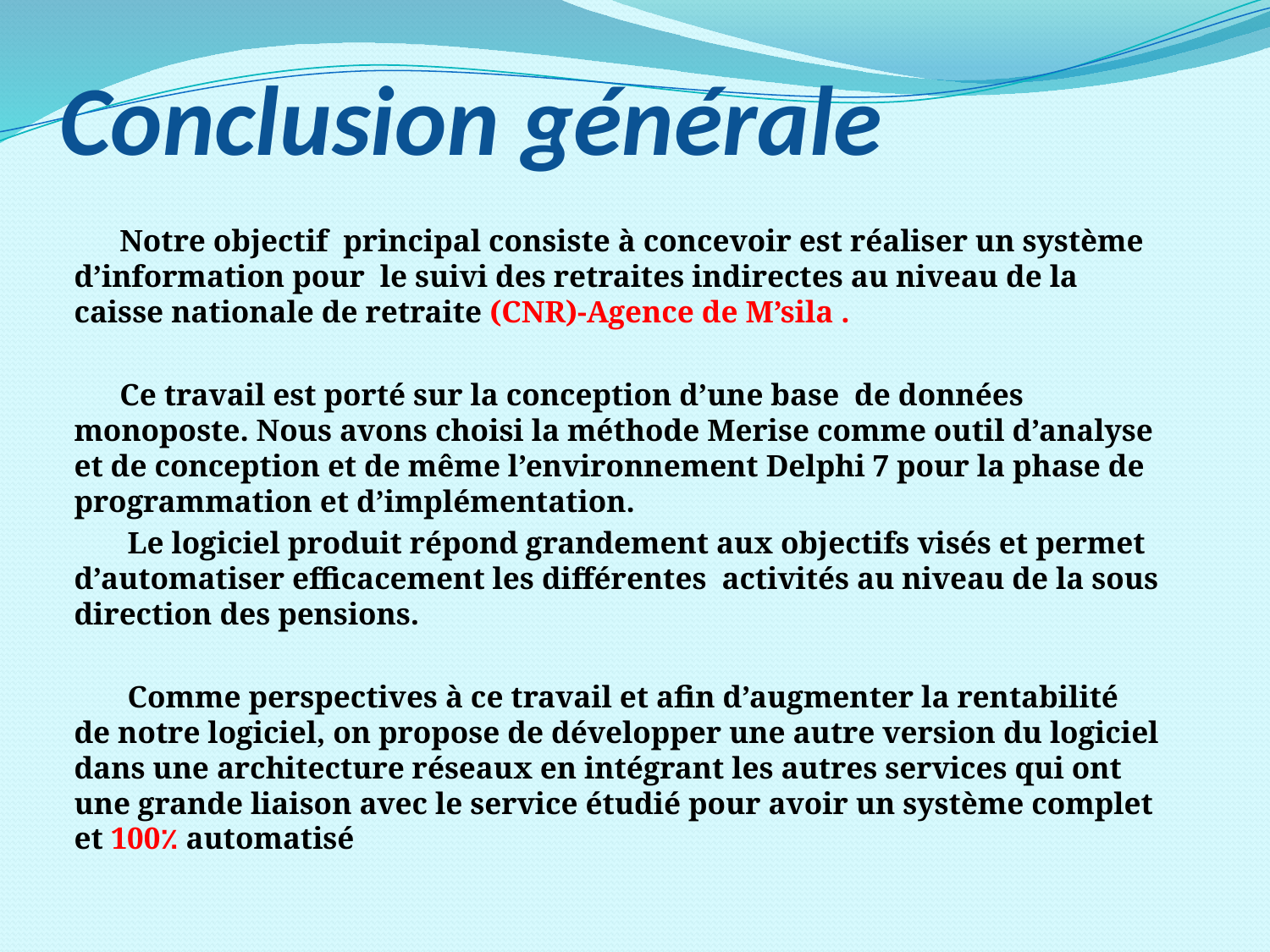

# Conclusion générale

      Notre objectif  principal consiste à concevoir est réaliser un système d’information pour  le suivi des retraites indirectes au niveau de la caisse nationale de retraite (CNR)-Agence de M’sila .

      Ce travail est porté sur la conception d’une base  de données monoposte. Nous avons choisi la méthode Merise comme outil d’analyse et de conception et de même l’environnement Delphi 7 pour la phase de programmation et d’implémentation.
       Le logiciel produit répond grandement aux objectifs visés et permet d’automatiser efficacement les différentes  activités au niveau de la sous direction des pensions.

       Comme perspectives à ce travail et afin d’augmenter la rentabilité de notre logiciel, on propose de développer une autre version du logiciel dans une architecture réseaux en intégrant les autres services qui ont une grande liaison avec le service étudié pour avoir un système complet et 100٪ automatisé